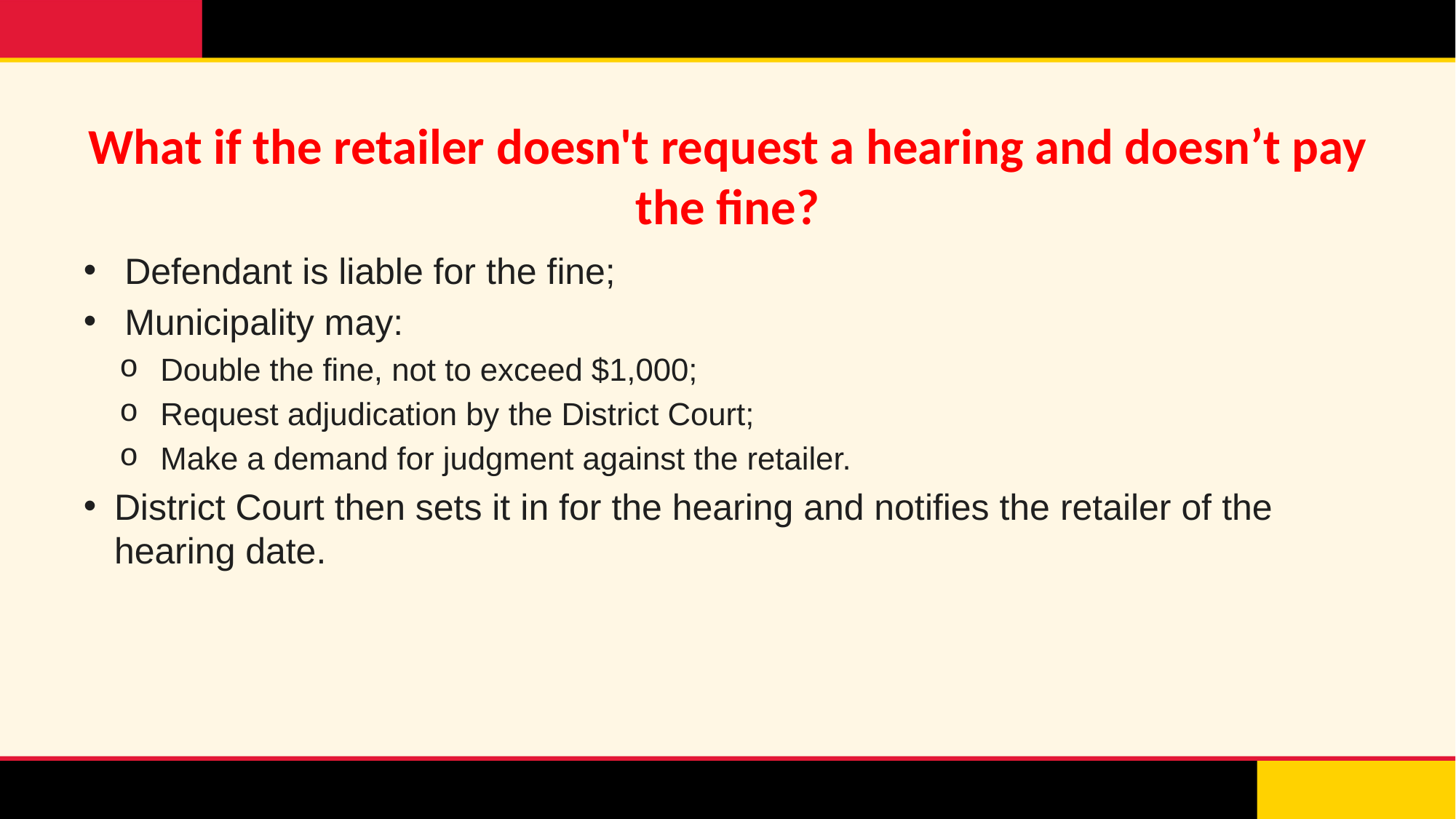

# What if the retailer doesn't request a hearing and doesn’t pay the fine?
Defendant is liable for the fine;
Municipality may:
Double the fine, not to exceed $1,000;
Request adjudication by the District Court;
Make a demand for judgment against the retailer.
District Court then sets it in for the hearing and notifies the retailer of the hearing date.